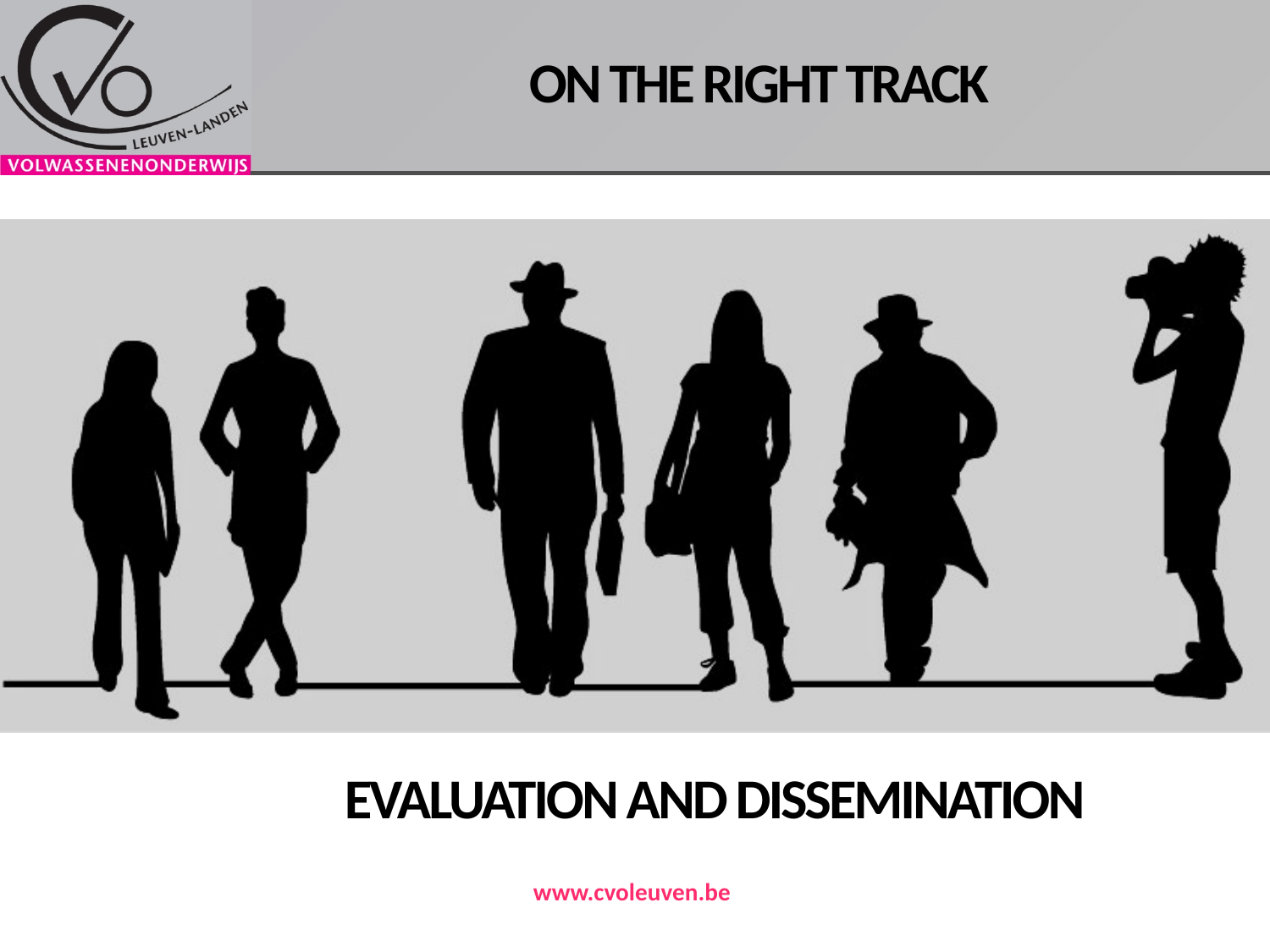

# On the right track
EVALUATION AND DISSEMINATION
www.cvoleuven.be